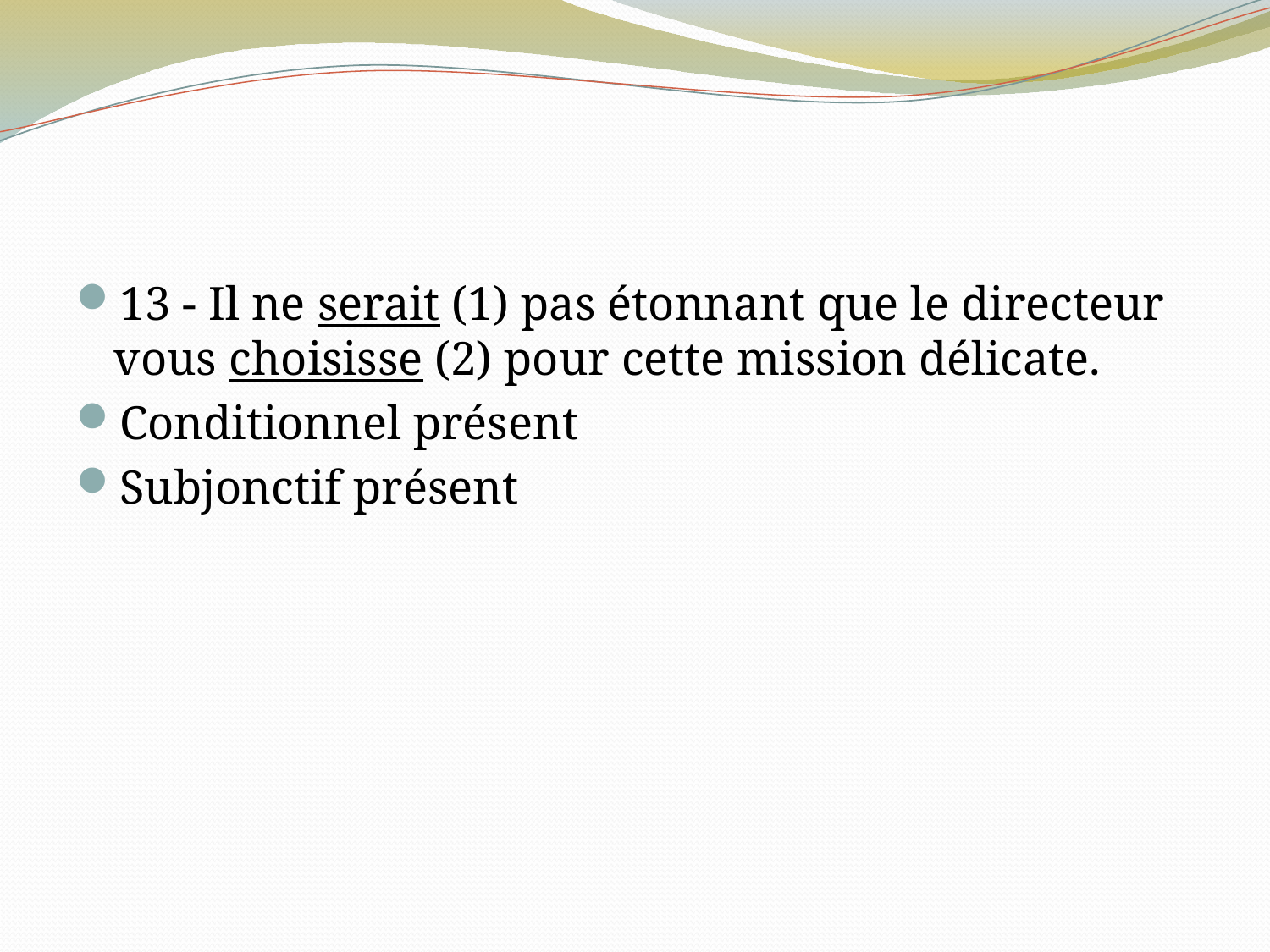

#
13 - Il ne serait (1) pas étonnant que le directeur vous choisisse (2) pour cette mission délicate.
Conditionnel présent
Subjonctif présent